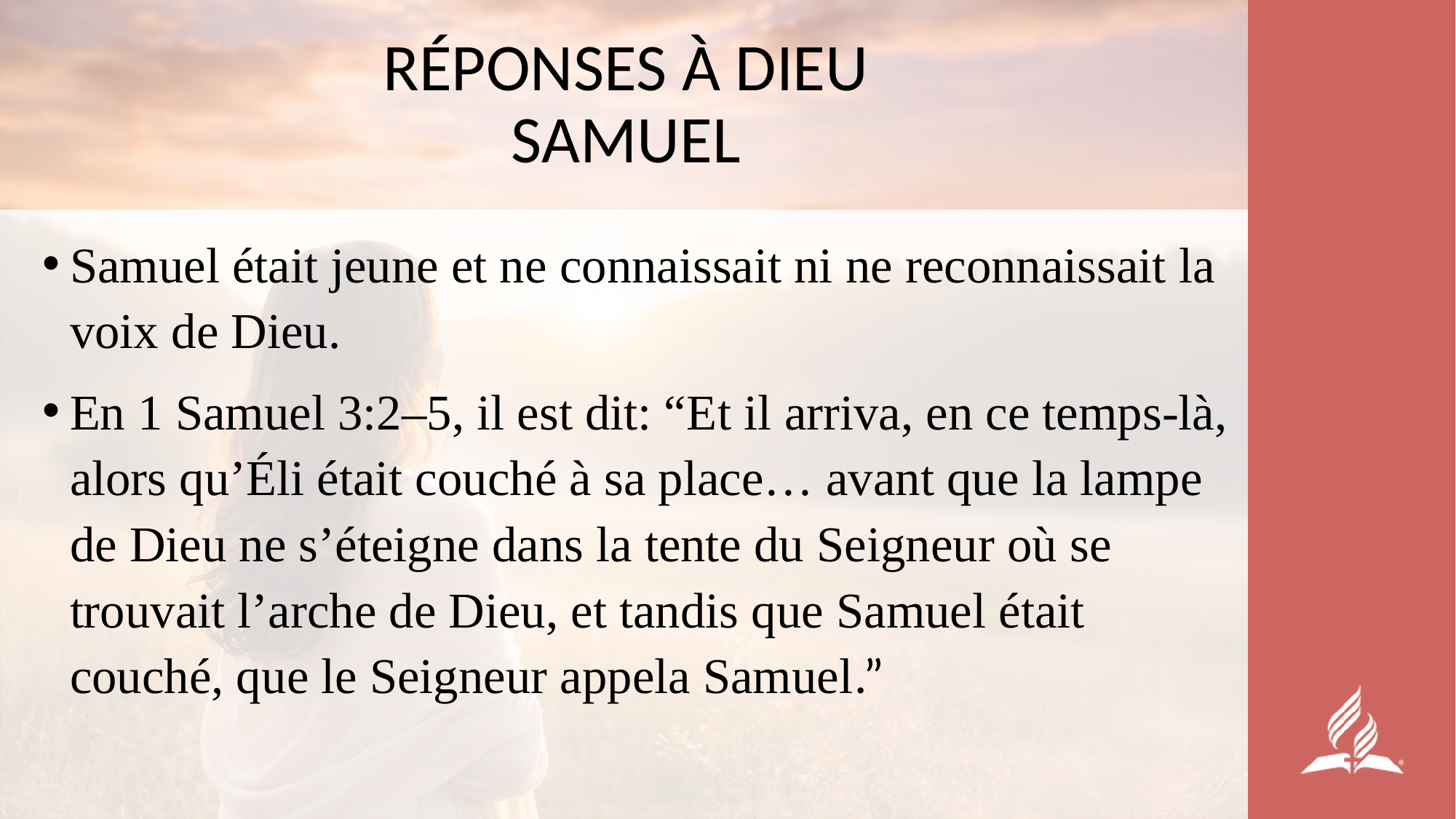

# RÉPONSES À DIEU SAMUEL
Samuel était jeune et ne connaissait ni ne reconnaissait la voix de Dieu.
En 1 Samuel 3:2–5, il est dit: “Et il arriva, en ce temps-là, alors qu’Éli était couché à sa place… avant que la lampe de Dieu ne s’éteigne dans la tente du Seigneur où se trouvait l’arche de Dieu, et tandis que Samuel était couché, que le Seigneur appela Samuel.”